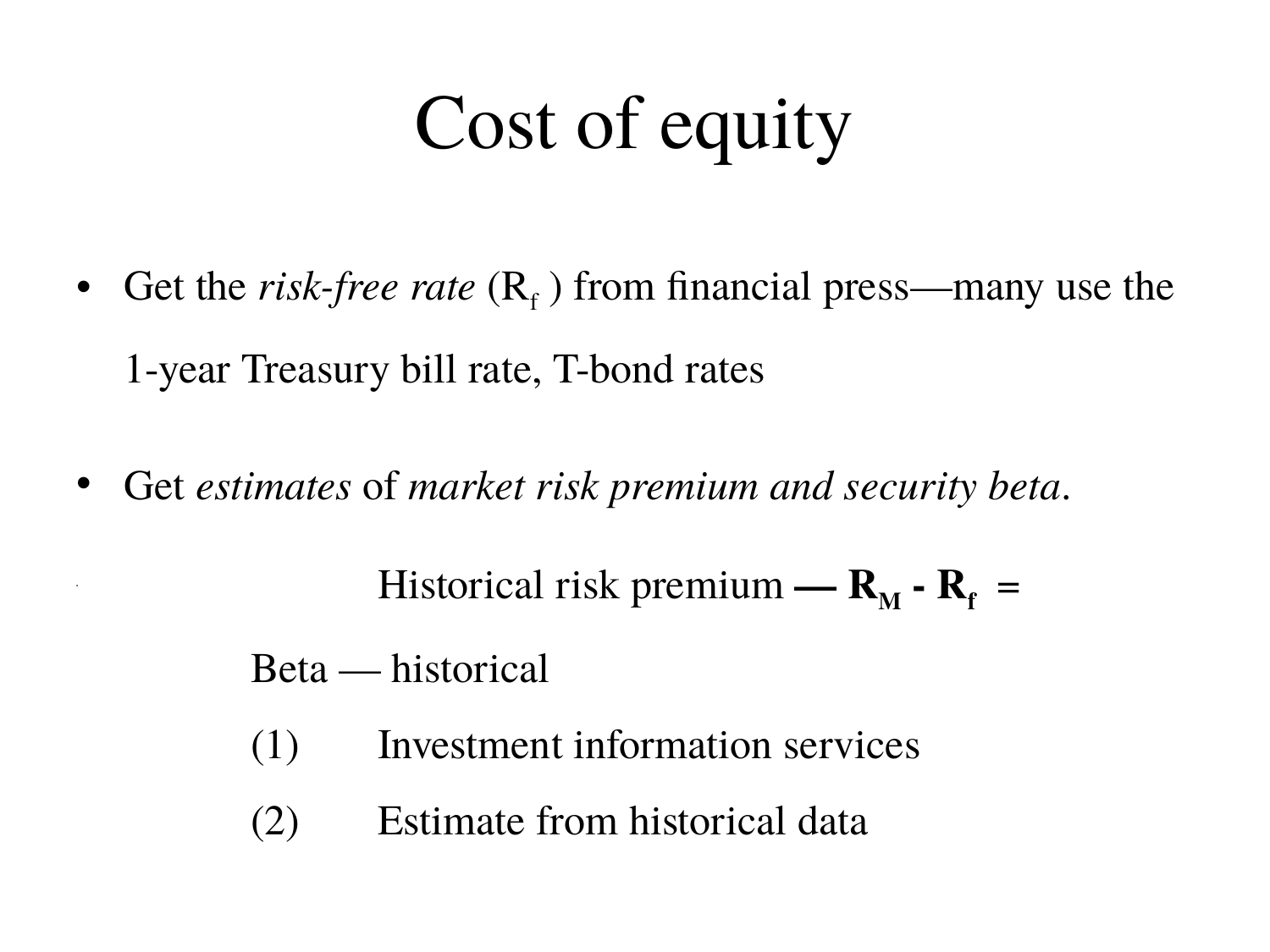

# Cost of equity
Get the risk-free rate (Rf ) from financial press—many use the  1-year Treasury bill rate, T-bond rates
Get estimates of market risk premium and security beta.
 		Historical risk premium — RM - Rf  =
	Beta — historical
	(1)	Investment information services
	(2)	Estimate from historical data